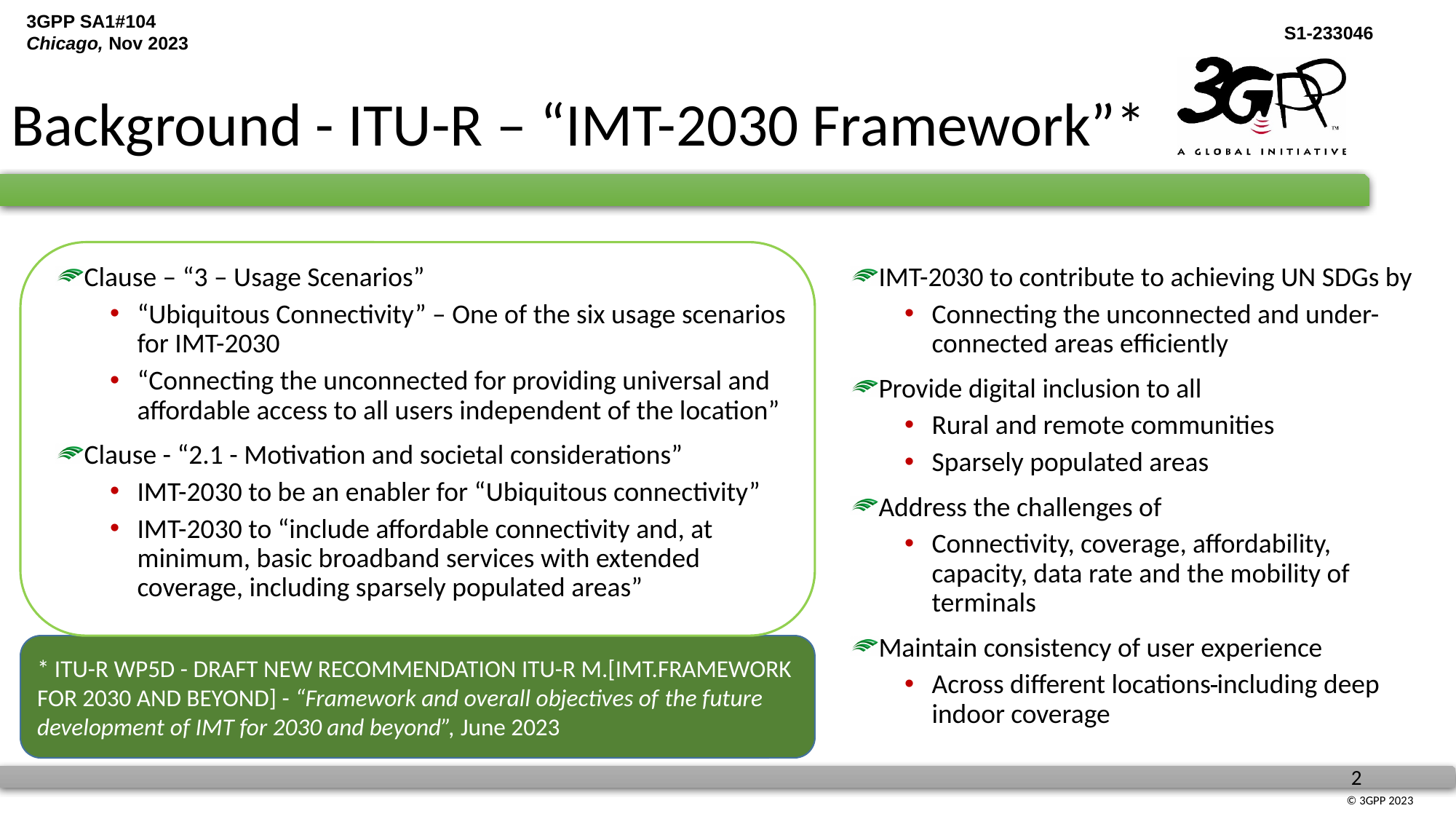

# Background - ITU-R – “IMT-2030 Framework”*

Clause – “3 – Usage Scenarios”
“Ubiquitous Connectivity” – One of the six usage scenarios for IMT-2030
“Connecting the unconnected for providing universal and affordable access to all users independent of the location”
Clause - “2.1 - Motivation and societal considerations”
IMT-2030 to be an enabler for “Ubiquitous connectivity”
IMT-2030 to “include affordable connectivity and, at minimum, basic broadband services with extended coverage, including sparsely populated areas”

IMT-2030 to contribute to achieving UN SDGs by
Connecting the unconnected and under-connected areas efficiently
Provide digital inclusion to all
Rural and remote communities
Sparsely populated areas
Address the challenges of
Connectivity, coverage, affordability, capacity, data rate and the mobility of terminals
Maintain consistency of user experience
Across different locations including deep indoor coverage
* ITU-R WP5D - DRAFT NEW RECOMMENDATION ITU-R M.[IMT.FRAMEWORK FOR 2030 AND BEYOND] - “Framework and overall objectives of the future development ​of IMT for 2030 and beyond”, June 2023